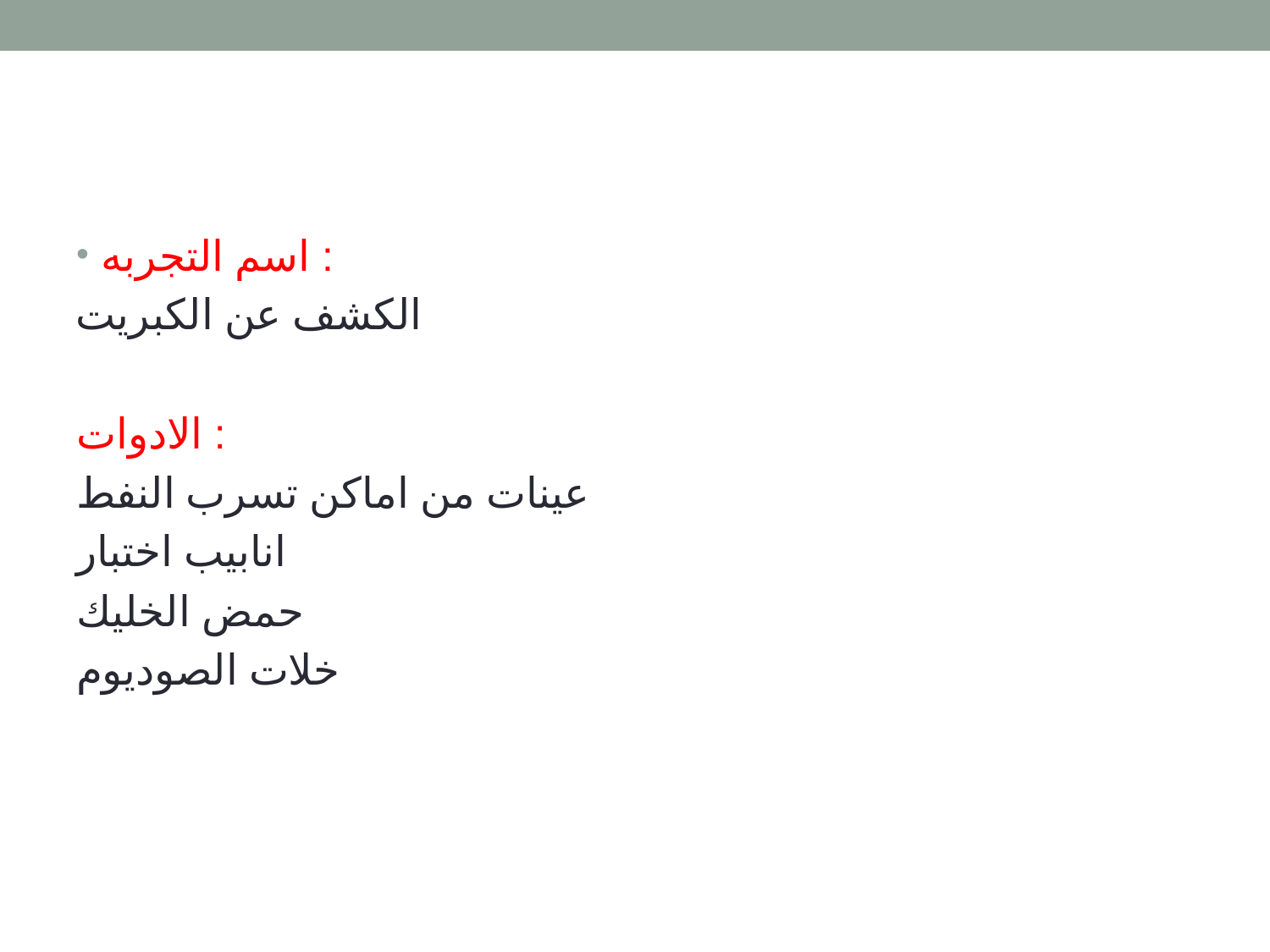

اسم التجربه :
الكشف عن الكبريت

الادوات :
عينات من اماكن تسرب النفط
انابيب اختبار
حمض الخليك
خلات الصوديوم